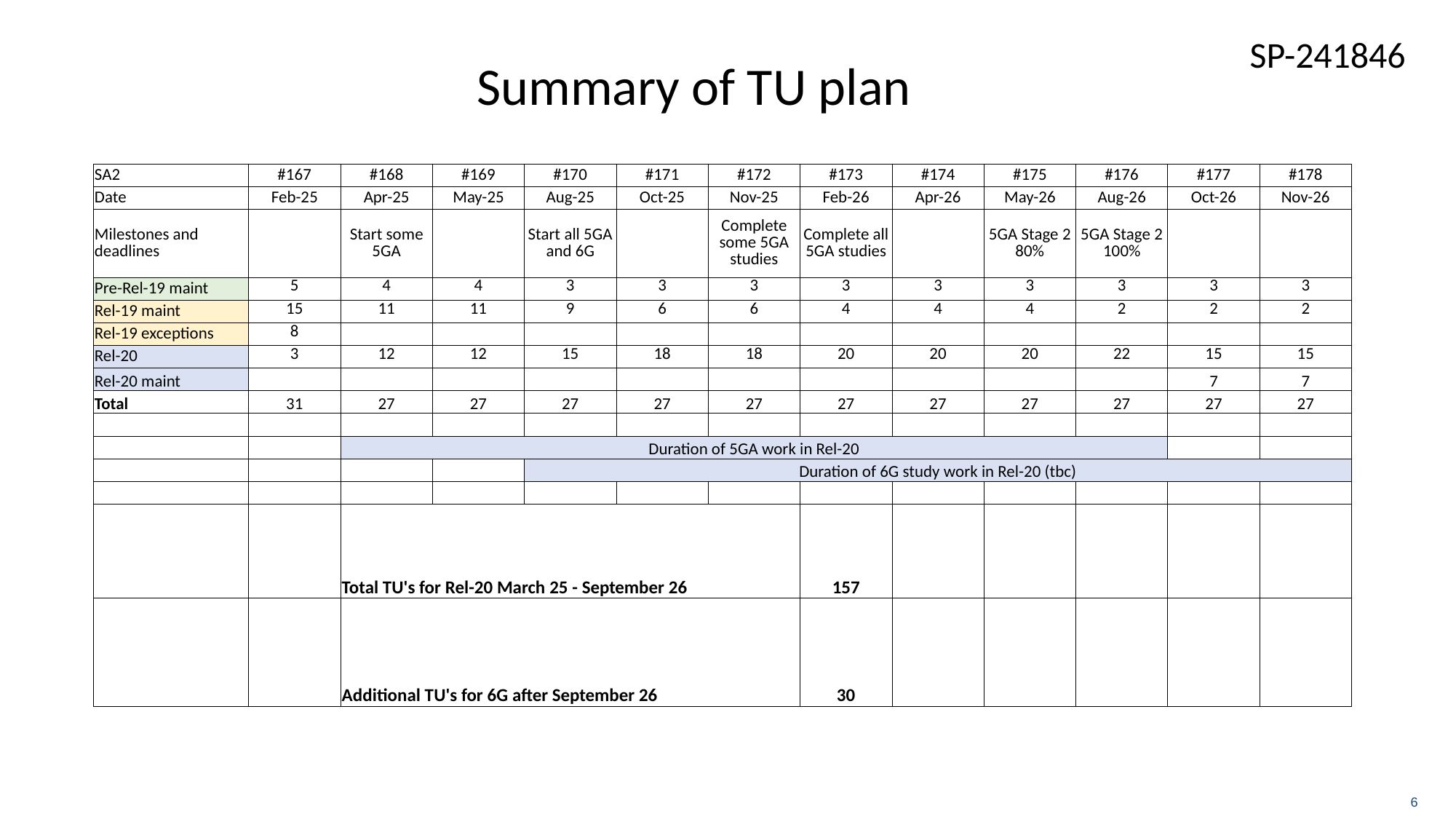

# Summary of TU plan
| SA2 | #167 | #168 | #169 | #170 | #171 | #172 | #173 | #174 | #175 | #176 | #177 | #178 |
| --- | --- | --- | --- | --- | --- | --- | --- | --- | --- | --- | --- | --- |
| Date | Feb-25 | Apr-25 | May-25 | Aug-25 | Oct-25 | Nov-25 | Feb-26 | Apr-26 | May-26 | Aug-26 | Oct-26 | Nov-26 |
| Milestones and deadlines |  | Start some 5GA |  | Start all 5GA and 6G |  | Complete some 5GA studies | Complete all 5GA studies |  | 5GA Stage 2 80% | 5GA Stage 2 100% |  |  |
| Pre-Rel-19 maint | 5 | 4 | 4 | 3 | 3 | 3 | 3 | 3 | 3 | 3 | 3 | 3 |
| Rel-19 maint | 15 | 11 | 11 | 9 | 6 | 6 | 4 | 4 | 4 | 2 | 2 | 2 |
| Rel-19 exceptions | 8 |  |  |  |  |  |  |  |  |  |  |  |
| Rel-20 | 3 | 12 | 12 | 15 | 18 | 18 | 20 | 20 | 20 | 22 | 15 | 15 |
| Rel-20 maint |  |  |  |  |  |  |  |  |  |  | 7 | 7 |
| Total | 31 | 27 | 27 | 27 | 27 | 27 | 27 | 27 | 27 | 27 | 27 | 27 |
|  |  |  |  |  |  |  |  |  |  |  |  |  |
|  |  | Duration of 5GA work in Rel-20 |  |  |  |  |  |  |  |  |  |  |
|  |  |  |  | Duration of 6G study work in Rel-20 (tbc) |  |  |  |  |  |  |  |  |
|  |  |  |  |  |  |  |  |  |  |  |  |  |
|  |  | Total TU's for Rel-20 March 25 - September 26 |  |  |  |  | 157 |  |  |  |  |  |
|  |  | Additional TU's for 6G after September 26 |  |  |  |  | 30 |  |  |  |  |  |